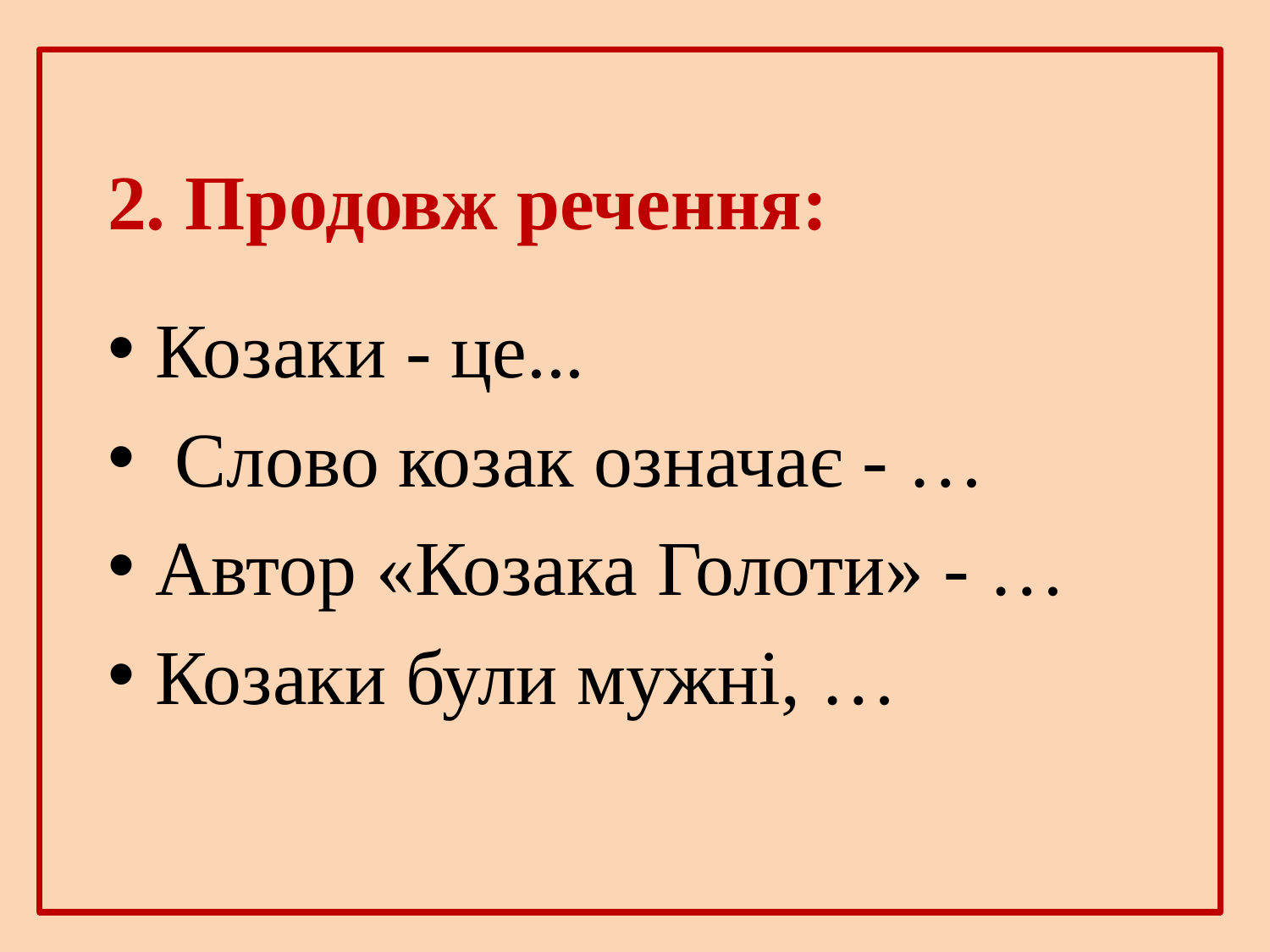

2. Продовж речення:

Козаки - це...
 Слово козак означає - …
Автор «Козака Голоти» - …
Козаки були мужні, …